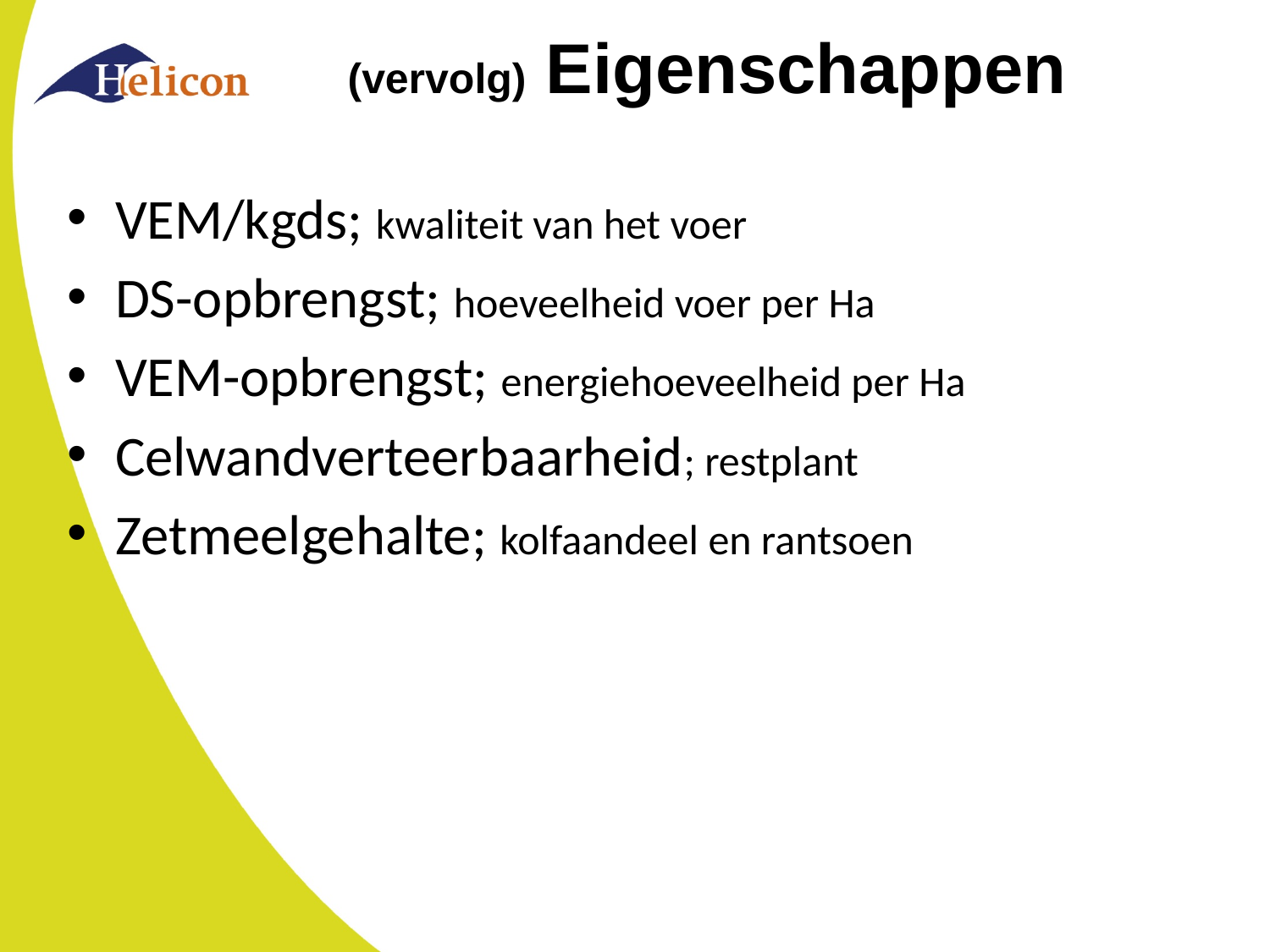

# (vervolg) Eigenschappen
VEM/kgds; kwaliteit van het voer
DS-opbrengst; hoeveelheid voer per Ha
VEM-opbrengst; energiehoeveelheid per Ha
Celwandverteerbaarheid; restplant
Zetmeelgehalte; kolfaandeel en rantsoen